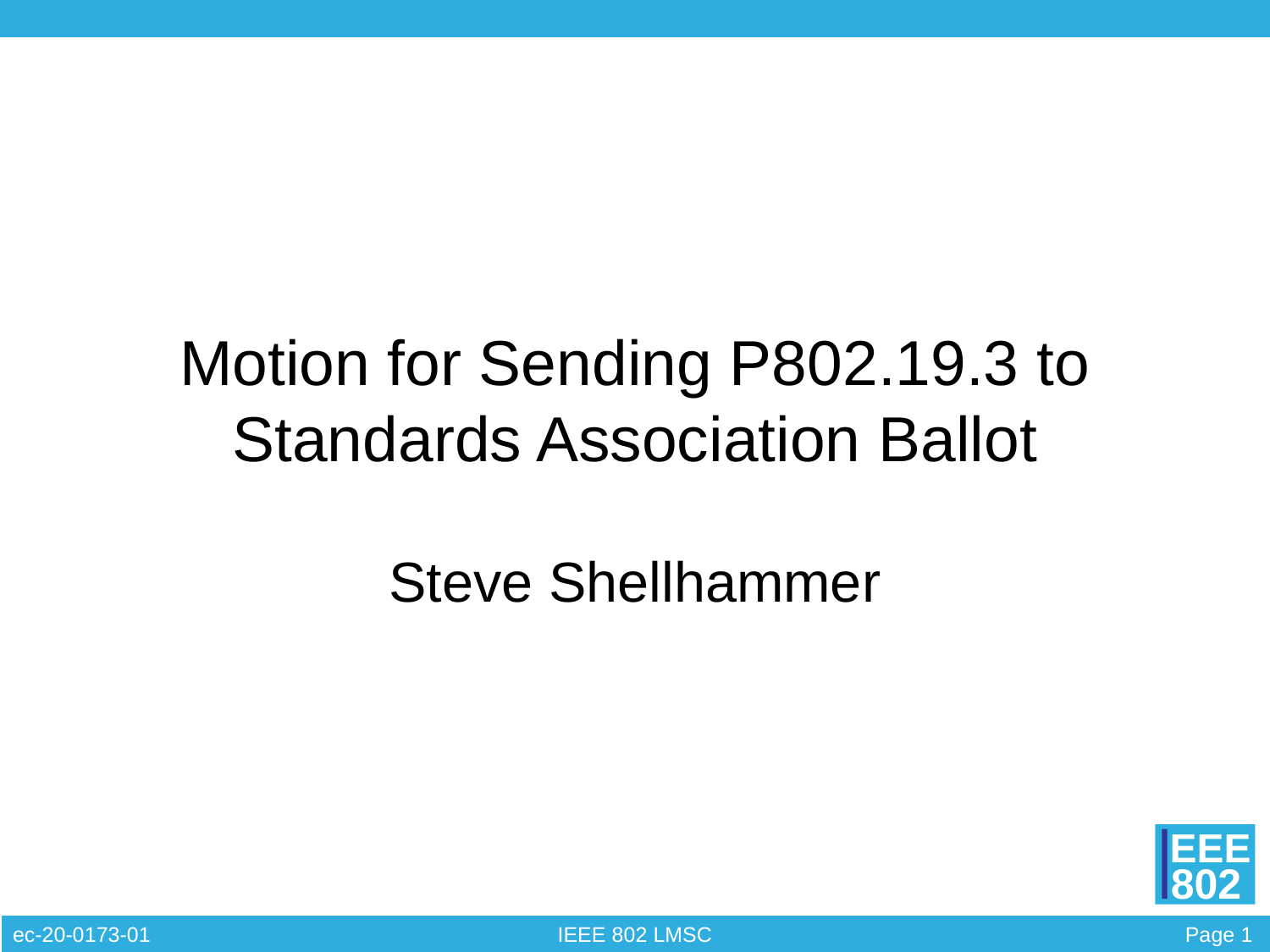

# Motion for Sending P802.19.3 to Standards Association Ballot
Steve Shellhammer